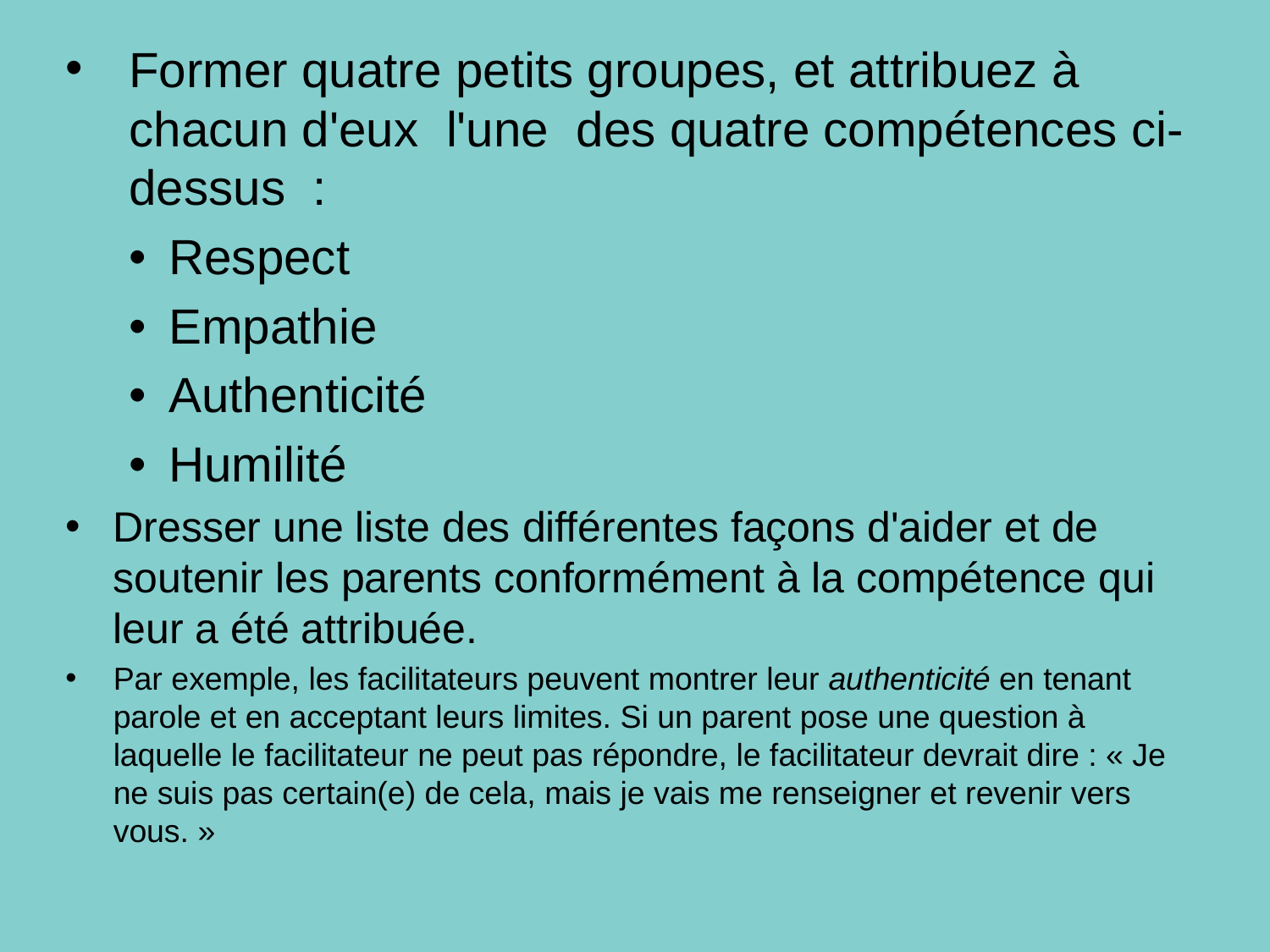

Former quatre petits groupes, et attribuez à chacun d'eux  l'une  des quatre compétences ci-dessus  :
Respect
Empathie
Authenticité
Humilité
Dresser une liste des différentes façons d'aider et de soutenir les parents conformément à la compétence qui leur a été attribuée.
Par exemple, les facilitateurs peuvent montrer leur authenticité en tenant parole et en acceptant leurs limites. Si un parent pose une question à laquelle le facilitateur ne peut pas répondre, le facilitateur devrait dire : « Je ne suis pas certain(e) de cela, mais je vais me renseigner et revenir vers vous. »